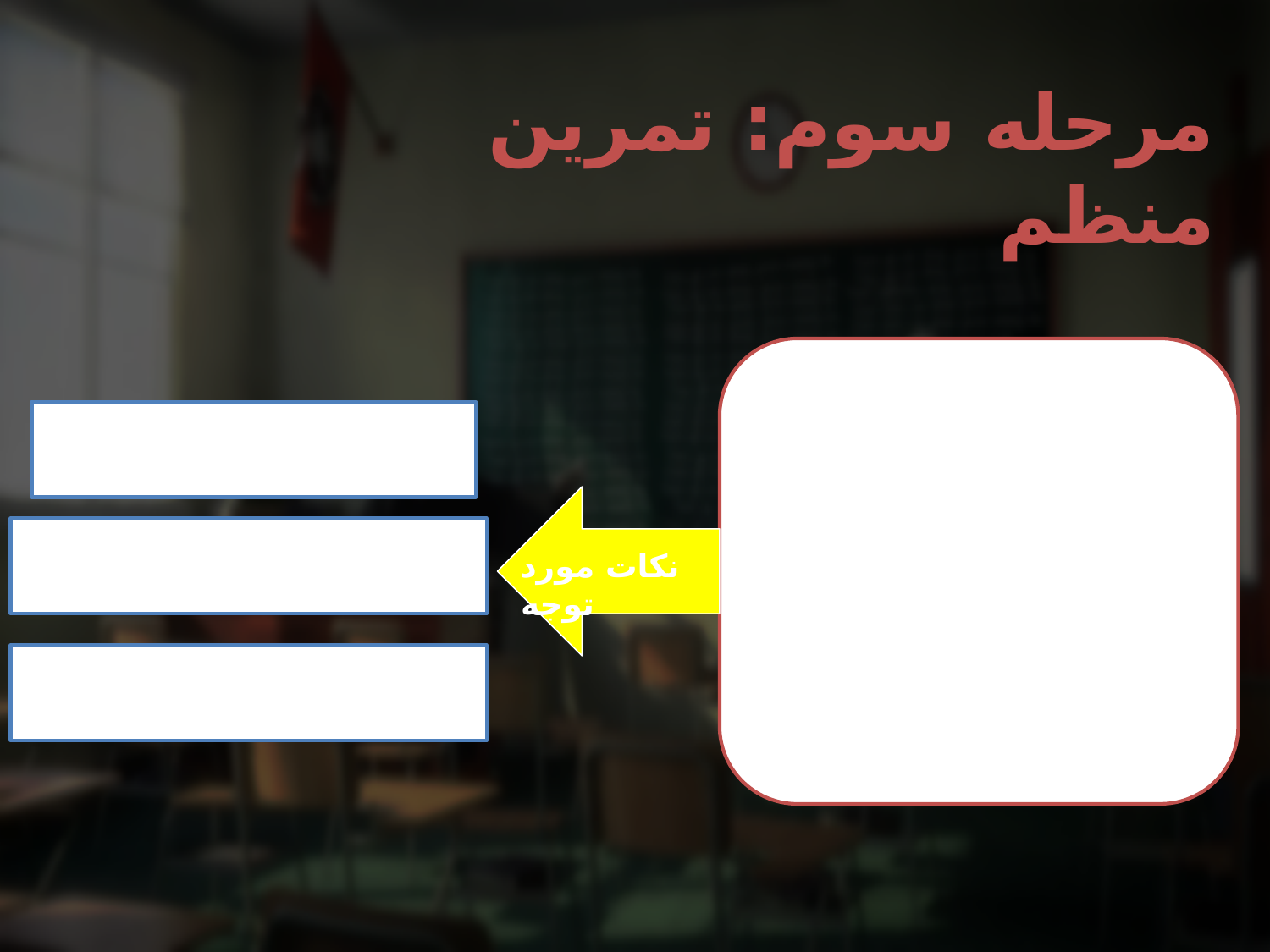

# مرحله سوم: تمرین منظم

تعیین تعدادی تمرین کوتاه
پس از توضیح و نمایش مهارت، تمرین منظم آغاز می شود. در تمرین منظم معلم از فراگیران می خواهد به طور انفرادی یا گروهی مهارت مورد نظر را تکرار کنند

تعیین تمرین به منظور تسلط بر مهارت
نکات مورد توجه
آگاهی از مزایا و معایب تمرین های منظم